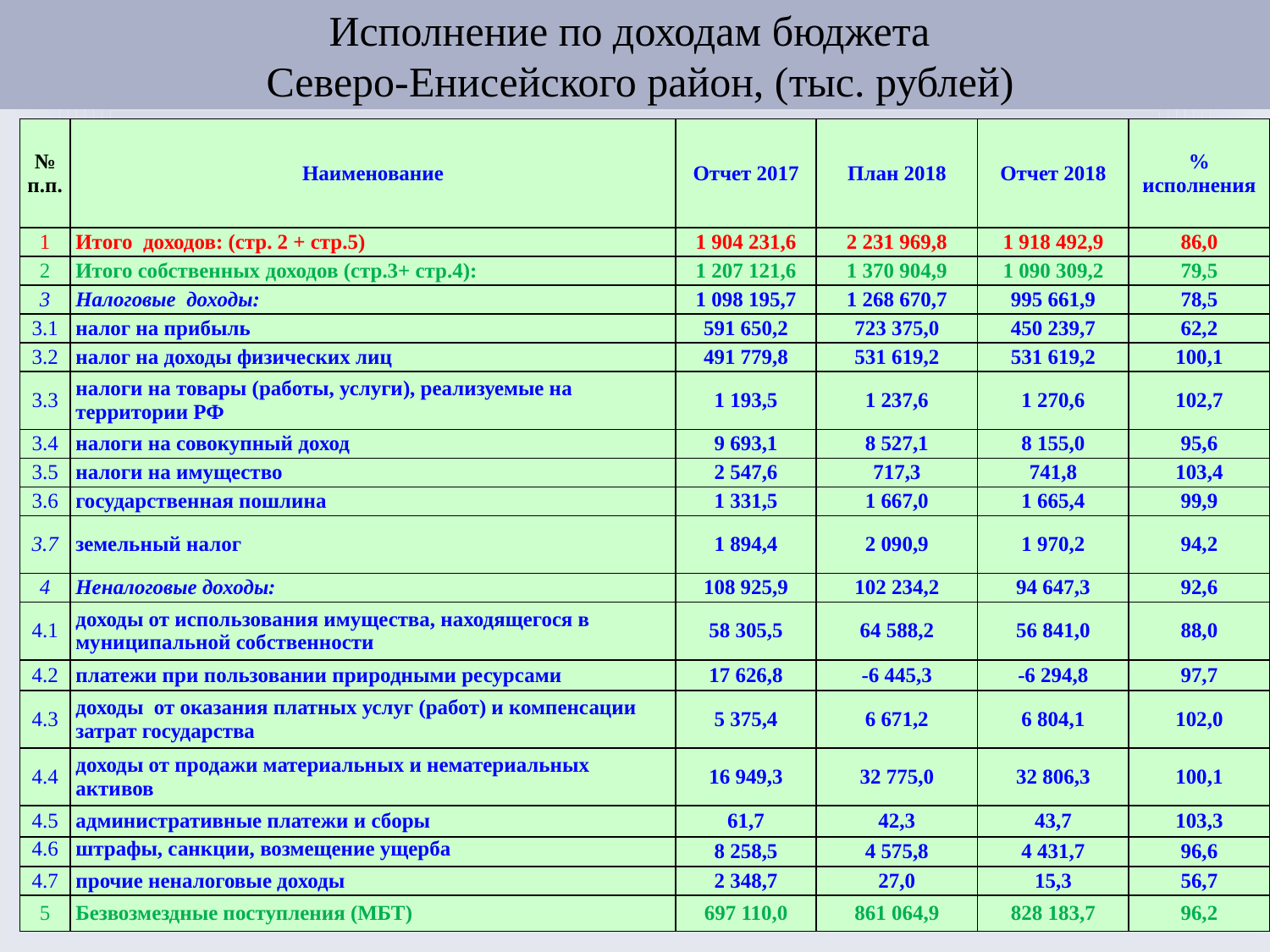

Исполнение по доходам бюджета
 Северо-Енисейского район, (тыс. рублей)
| № п.п. | Наименование | Отчет 2017 | План 2018 | Отчет 2018 | % исполнения |
| --- | --- | --- | --- | --- | --- |
| 1 | Итого доходов: (стр. 2 + стр.5) | 1 904 231,6 | 2 231 969,8 | 1 918 492,9 | 86,0 |
| 2 | Итого собственных доходов (стр.3+ стр.4): | 1 207 121,6 | 1 370 904,9 | 1 090 309,2 | 79,5 |
| 3 | Налоговые доходы: | 1 098 195,7 | 1 268 670,7 | 995 661,9 | 78,5 |
| 3.1 | налог на прибыль | 591 650,2 | 723 375,0 | 450 239,7 | 62,2 |
| 3.2 | налог на доходы физических лиц | 491 779,8 | 531 619,2 | 531 619,2 | 100,1 |
| 3.3 | налоги на товары (работы, услуги), реализуемые на территории РФ | 1 193,5 | 1 237,6 | 1 270,6 | 102,7 |
| 3.4 | налоги на совокупный доход | 9 693,1 | 8 527,1 | 8 155,0 | 95,6 |
| 3.5 | налоги на имущество | 2 547,6 | 717,3 | 741,8 | 103,4 |
| 3.6 | государственная пошлина | 1 331,5 | 1 667,0 | 1 665,4 | 99,9 |
| 3.7 | земельный налог | 1 894,4 | 2 090,9 | 1 970,2 | 94,2 |
| 4 | Неналоговые доходы: | 108 925,9 | 102 234,2 | 94 647,3 | 92,6 |
| 4.1 | доходы от использования имущества, находящегося в муниципальной собственности | 58 305,5 | 64 588,2 | 56 841,0 | 88,0 |
| 4.2 | платежи при пользовании природными ресурсами | 17 626,8 | -6 445,3 | -6 294,8 | 97,7 |
| 4.3 | доходы от оказания платных услуг (работ) и компенсации затрат государства | 5 375,4 | 6 671,2 | 6 804,1 | 102,0 |
| 4.4 | доходы от продажи материальных и нематериальных активов | 16 949,3 | 32 775,0 | 32 806,3 | 100,1 |
| 4.5 | административные платежи и сборы | 61,7 | 42,3 | 43,7 | 103,3 |
| 4.6 | штрафы, санкции, возмещение ущерба | 8 258,5 | 4 575,8 | 4 431,7 | 96,6 |
| 4.7 | прочие неналоговые доходы | 2 348,7 | 27,0 | 15,3 | 56,7 |
| 5 | Безвозмездные поступления (МБТ) | 697 110,0 | 861 064,9 | 828 183,7 | 96,2 |